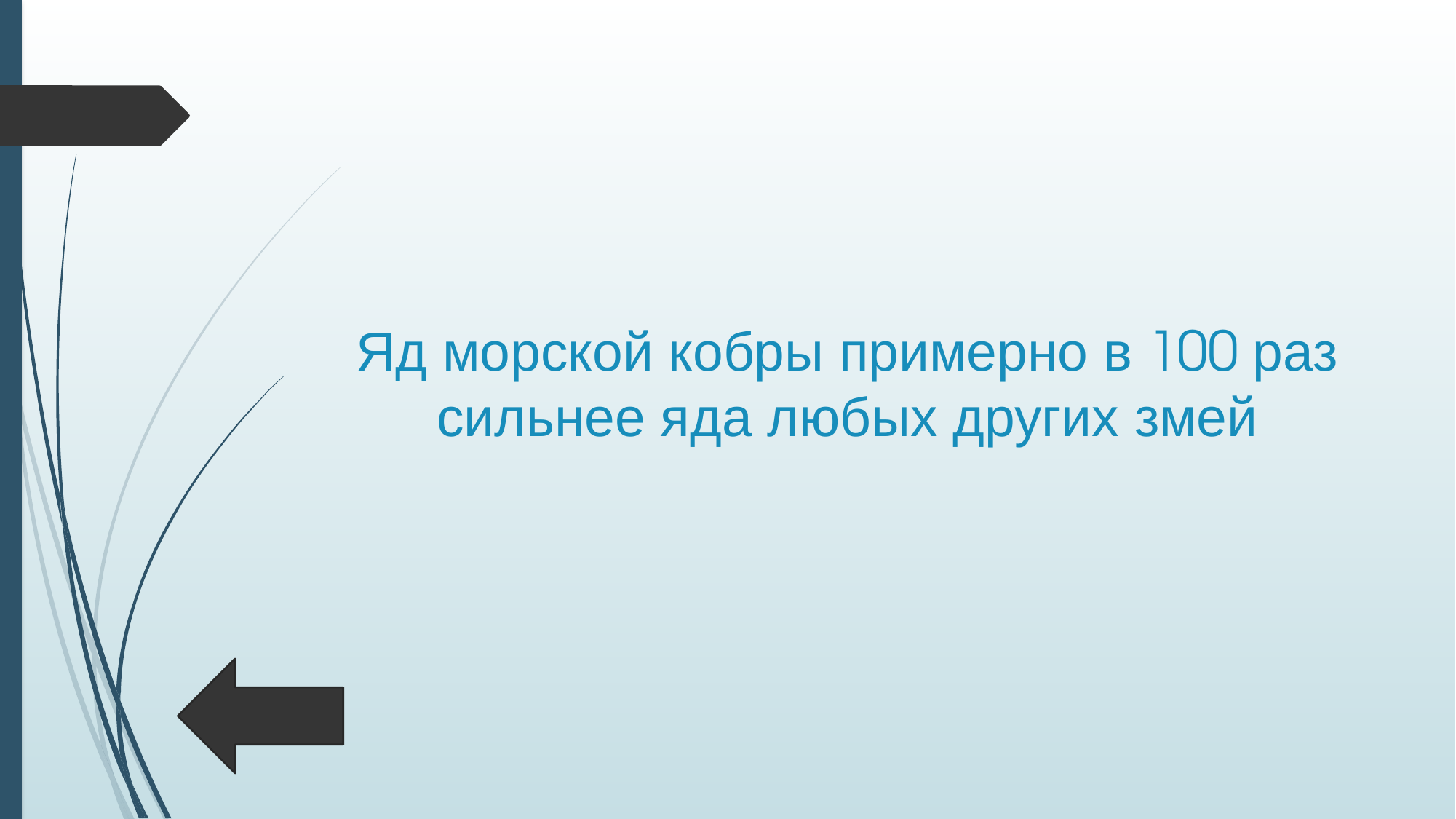

# Яд морской кобры примерно в 100 раз сильнее яда любых других змей